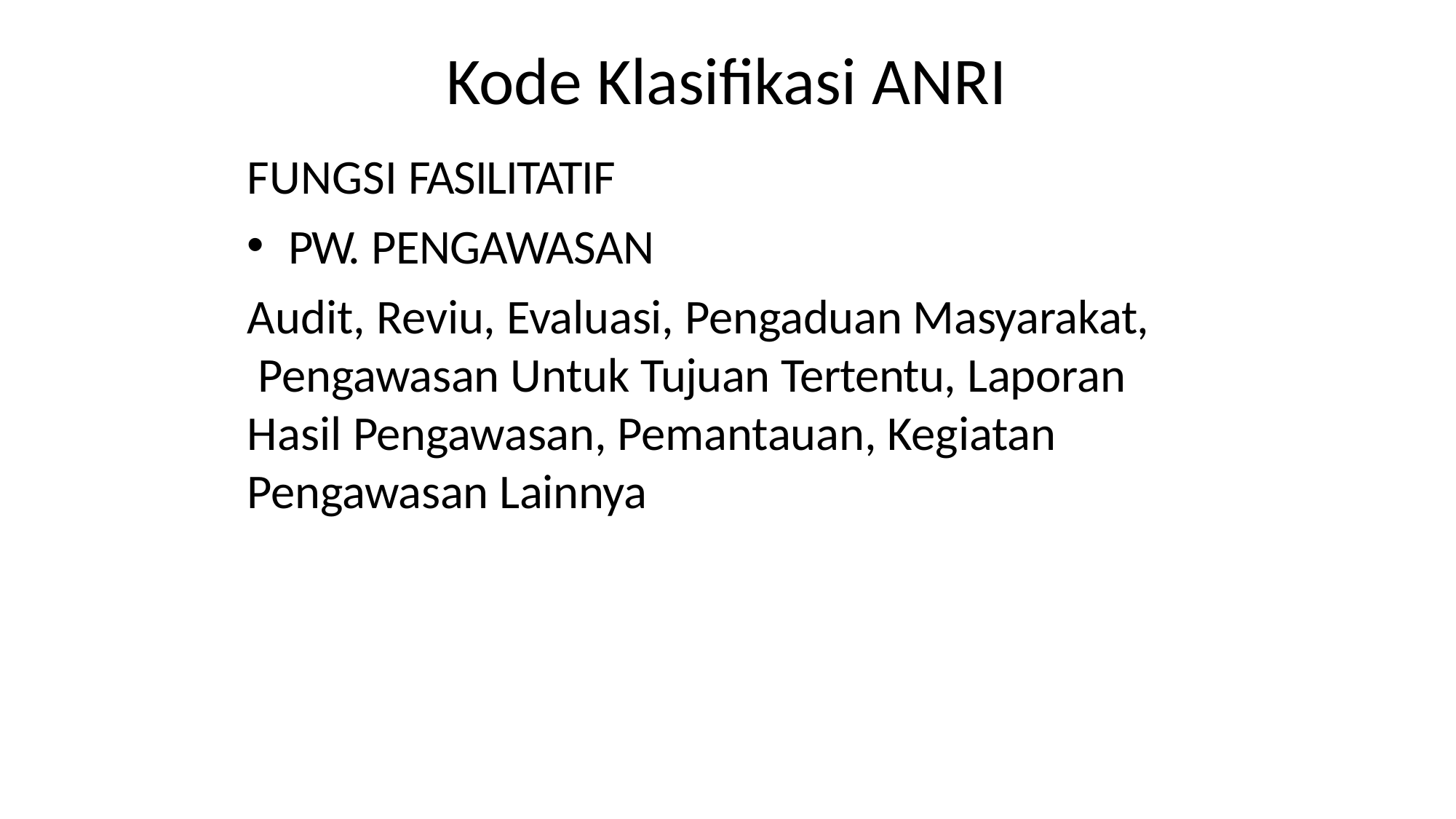

# Kode Klasifikasi ANRI
FUNGSI FASILITATIF
PW. PENGAWASAN
Audit, Reviu, Evaluasi, Pengaduan Masyarakat,  Pengawasan Untuk Tujuan Tertentu, Laporan  Hasil Pengawasan, Pemantauan, Kegiatan  Pengawasan Lainnya